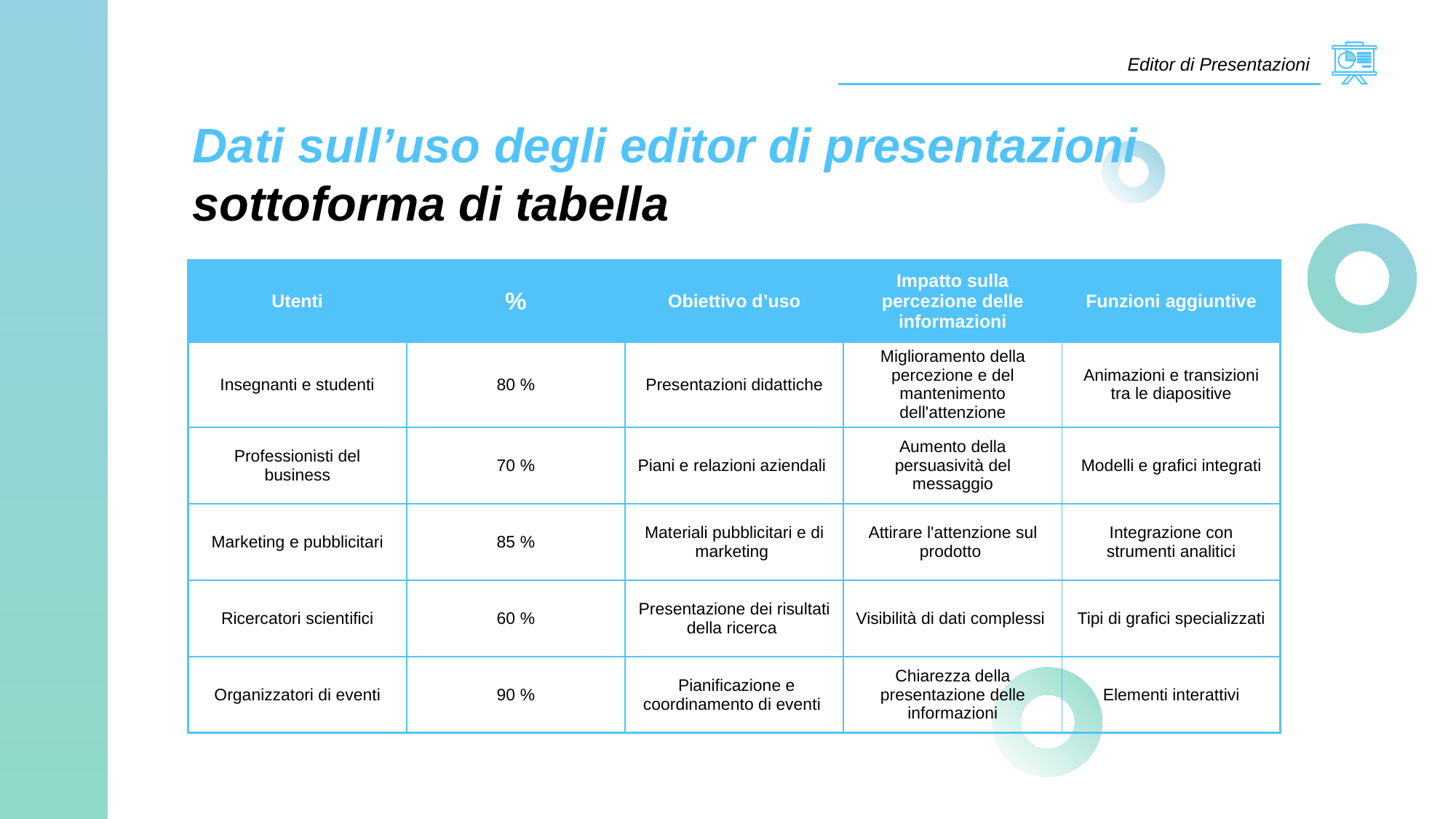

# Dati sull’uso degli editor di presentazioni sottoforma di tabella

| Utenti | % | Obiettivo d’uso | Impatto sulla percezione delle informazioni | Funzioni aggiuntive |
| --- | --- | --- | --- | --- |
| Insegnanti e studenti | 80 % | Presentazioni didattiche | Miglioramento della percezione e del mantenimento dell'attenzione | Animazioni e transizioni tra le diapositive |
| Professionisti del business | 70 % | Piani e relazioni aziendali | Aumento della persuasività del messaggio | Modelli e grafici integrati |
| Marketing e pubblicitari | 85 % | Materiali pubblicitari e di marketing | Attirare l'attenzione sul prodotto | Integrazione con strumenti analitici |
| Ricercatori scientifici | 60 % | Presentazione dei risultati della ricerca | Visibilità di dati complessi | Tipi di grafici specializzati |
| Organizzatori di eventi | 90 % | Pianificazione e coordinamento di eventi | Chiarezza della presentazione delle informazioni | Elementi interattivi |

6